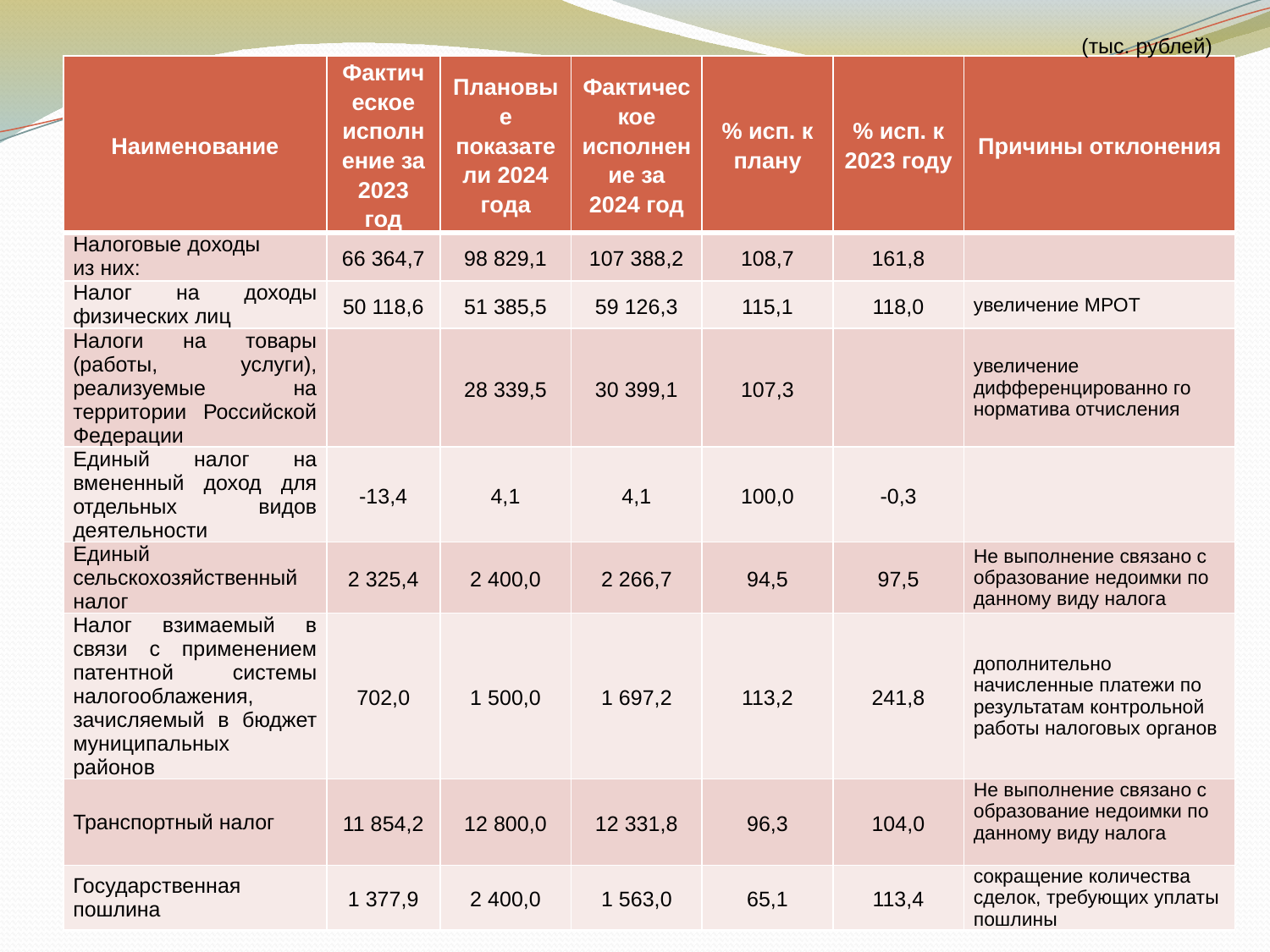

(тыс. рублей)
# Налоговые доходы
| Наименование | Фактическое исполнение за 2023 год | Плановые показатели 2024 года | Фактическое исполнение за 2024 год | % исп. к плану | % исп. к 2023 году | Причины отклонения |
| --- | --- | --- | --- | --- | --- | --- |
| Налоговые доходы из них: | 66 364,7 | 98 829,1 | 107 388,2 | 108,7 | 161,8 |  |
| Налог на доходы физических лиц | 50 118,6 | 51 385,5 | 59 126,3 | 115,1 | 118,0 | увеличение МРОТ |
| Налоги на товары (работы, услуги), реализуемые на территории Российской Федерации |  | 28 339,5 | 30 399,1 | 107,3 |  | увеличение дифференцированно го норматива отчисления |
| Единый налог на вмененный доход для отдельных видов деятельности | -13,4 | 4,1 | 4,1 | 100,0 | -0,3 |  |
| Единый сельскохозяйственный налог | 2 325,4 | 2 400,0 | 2 266,7 | 94,5 | 97,5 | Не выполнение связано с образование недоимки по данному виду налога |
| Налог взимаемый в связи с применением патентной системы налогооблажения, зачисляемый в бюджет муниципальных районов | 702,0 | 1 500,0 | 1 697,2 | 113,2 | 241,8 | дополнительно начисленные платежи по результатам контрольной работы налоговых органов |
| Транспортный налог | 11 854,2 | 12 800,0 | 12 331,8 | 96,3 | 104,0 | Не выполнение связано с образование недоимки по данному виду налога |
| Государственная пошлина | 1 377,9 | 2 400,0 | 1 563,0 | 65,1 | 113,4 | сокращение количества сделок, требующих уплаты пошлины |